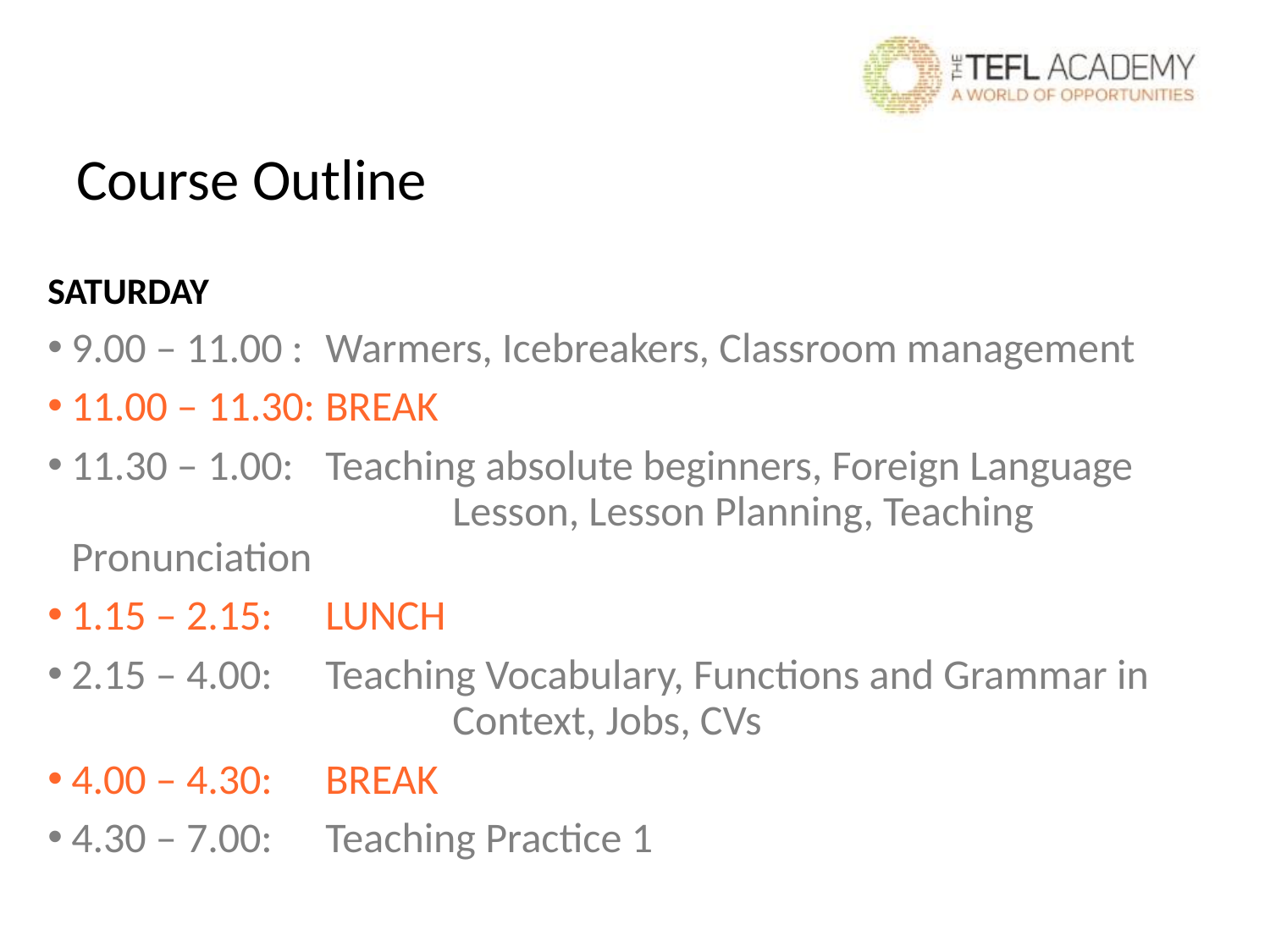

# Course Outline
SATURDAY
9.00 – 11.00 : 	Warmers, Icebreakers, Classroom management
11.00 – 11.30:	BREAK
11.30 – 1.00:	Teaching absolute beginners, Foreign Language    				Lesson, Lesson Planning, Teaching Pronunciation
1.15 – 2.15:	LUNCH
2.15 – 4.00:	Teaching Vocabulary, Functions and Grammar in 				Context, Jobs, CVs
4.00 – 4.30:	BREAK
4.30 – 7.00:	Teaching Practice 1